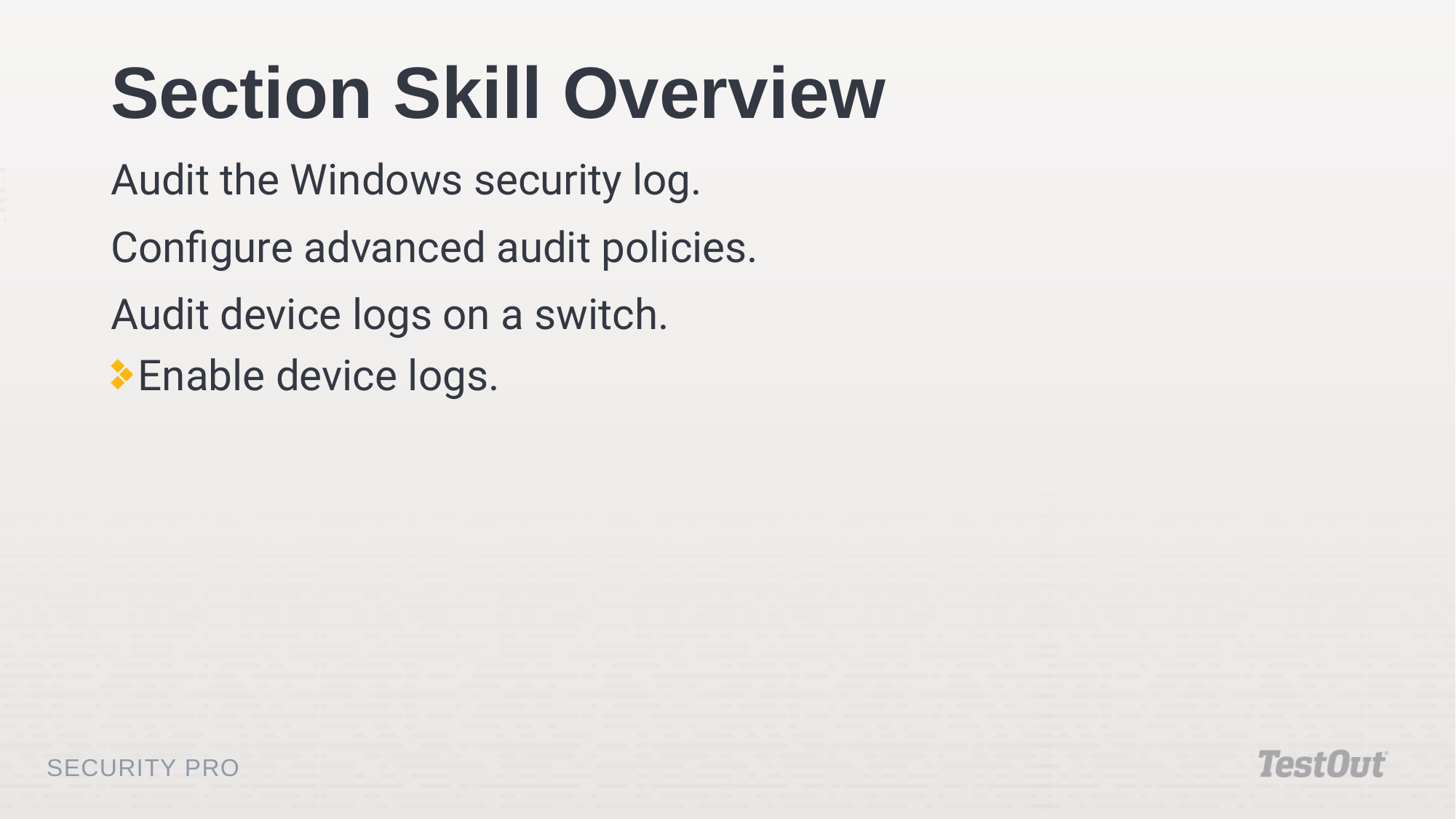

# Section Skill Overview
Audit the Windows security log.
Configure advanced audit policies.
Audit device logs on a switch.
Enable device logs.
Security Pro